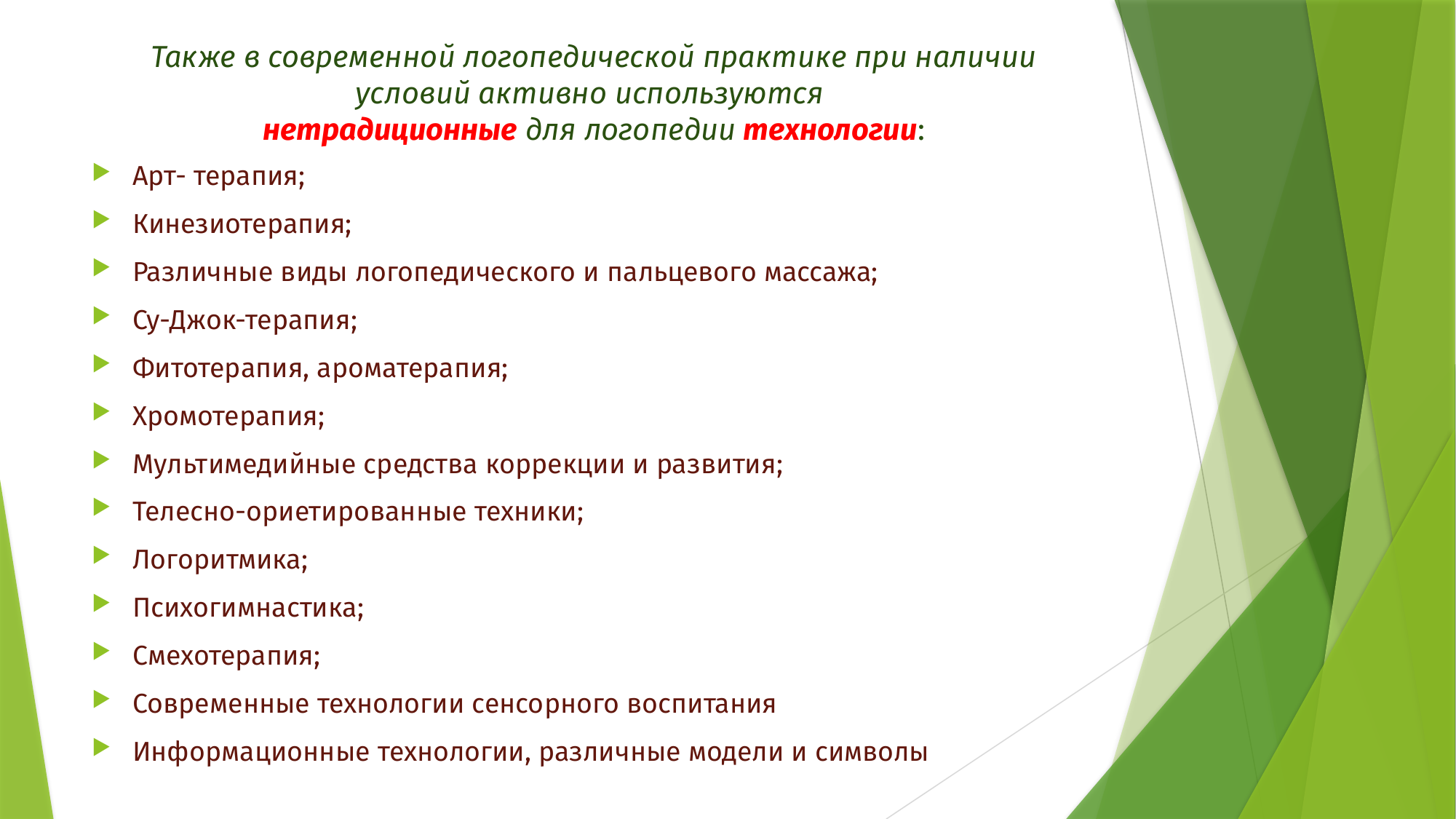

# Также в современной логопедической практике при наличии условий активно используются нетрадиционные для логопедии технологии:
Арт- терапия;
Кинезиотерапия;
Различные виды логопедического и пальцевого массажа;
Су-Джок-терапия;
Фитотерапия, ароматерапия;
Хромотерапия;
Мультимедийные средства коррекции и развития;
Телесно-ориетированные техники;
Логоритмика;
Психогимнастика;
Смехотерапия;
Современные технологии сенсорного воспитания
Информационные технологии, различные модели и символы